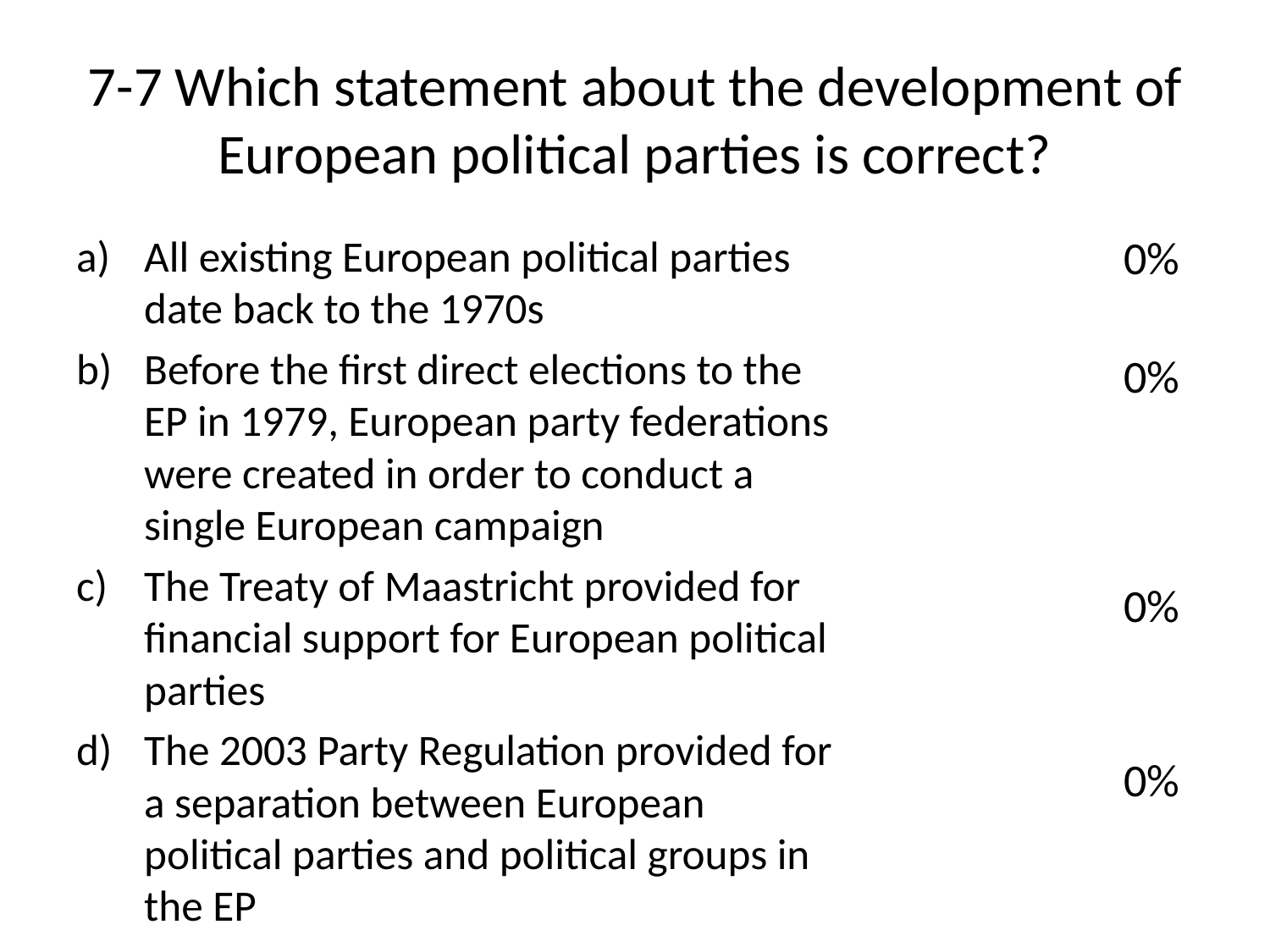

# 7-7 Which statement about the development of European political parties is correct?
All existing European political parties date back to the 1970s
Before the first direct elections to the EP in 1979, European party federations were created in order to conduct a single European campaign
The Treaty of Maastricht provided for financial support for European political parties
The 2003 Party Regulation provided for a separation between European political parties and political groups in the EP
0%
0%
0%
0%